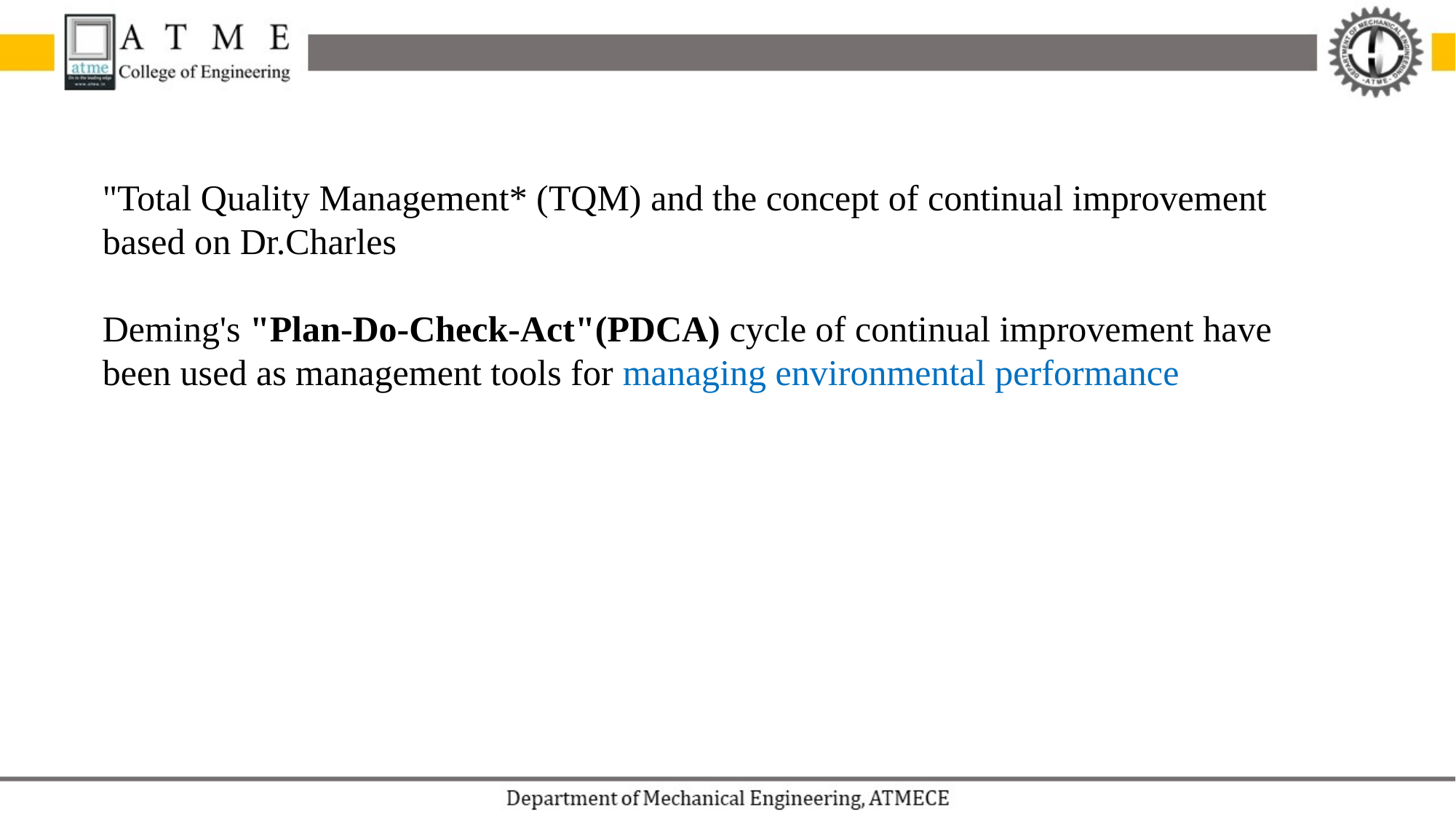

"Total Quality Management* (TQM) and the concept of continual improvement based on Dr.Charles

Deming's "Plan-Do-Check-Act"(PDCA) cycle of continual improvement have been used as management tools for managing environmental performance